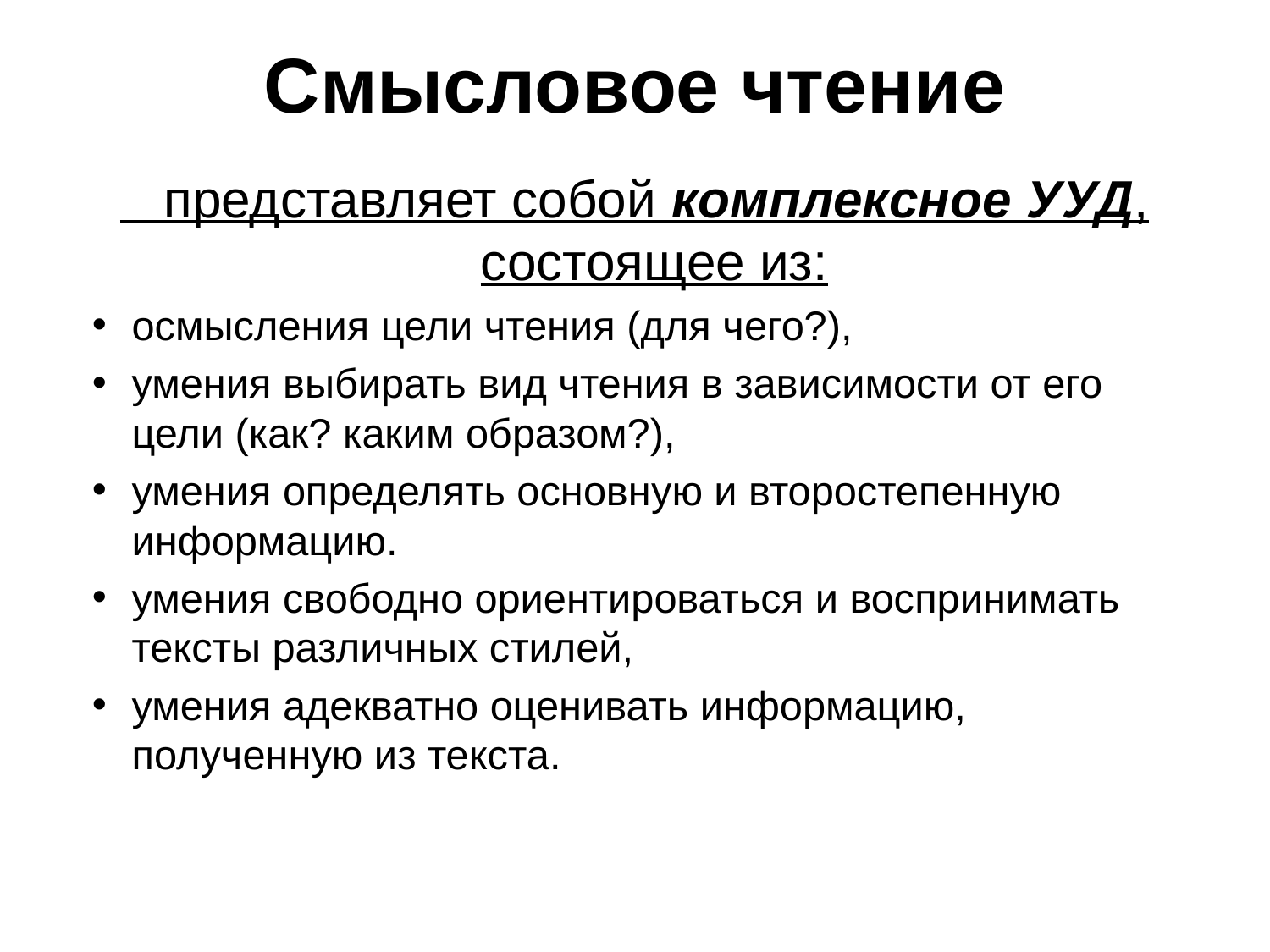

# Смысловое чтение
   представляет собой комплексное УУД, состоящее из:
осмысления цели чтения (для чего?),
умения выбирать вид чтения в зависимости от его цели (как? каким образом?),
умения определять основную и второстепенную информацию.
умения свободно ориентироваться и воспринимать тексты различных стилей,
умения адекватно оценивать информацию, полученную из текста.